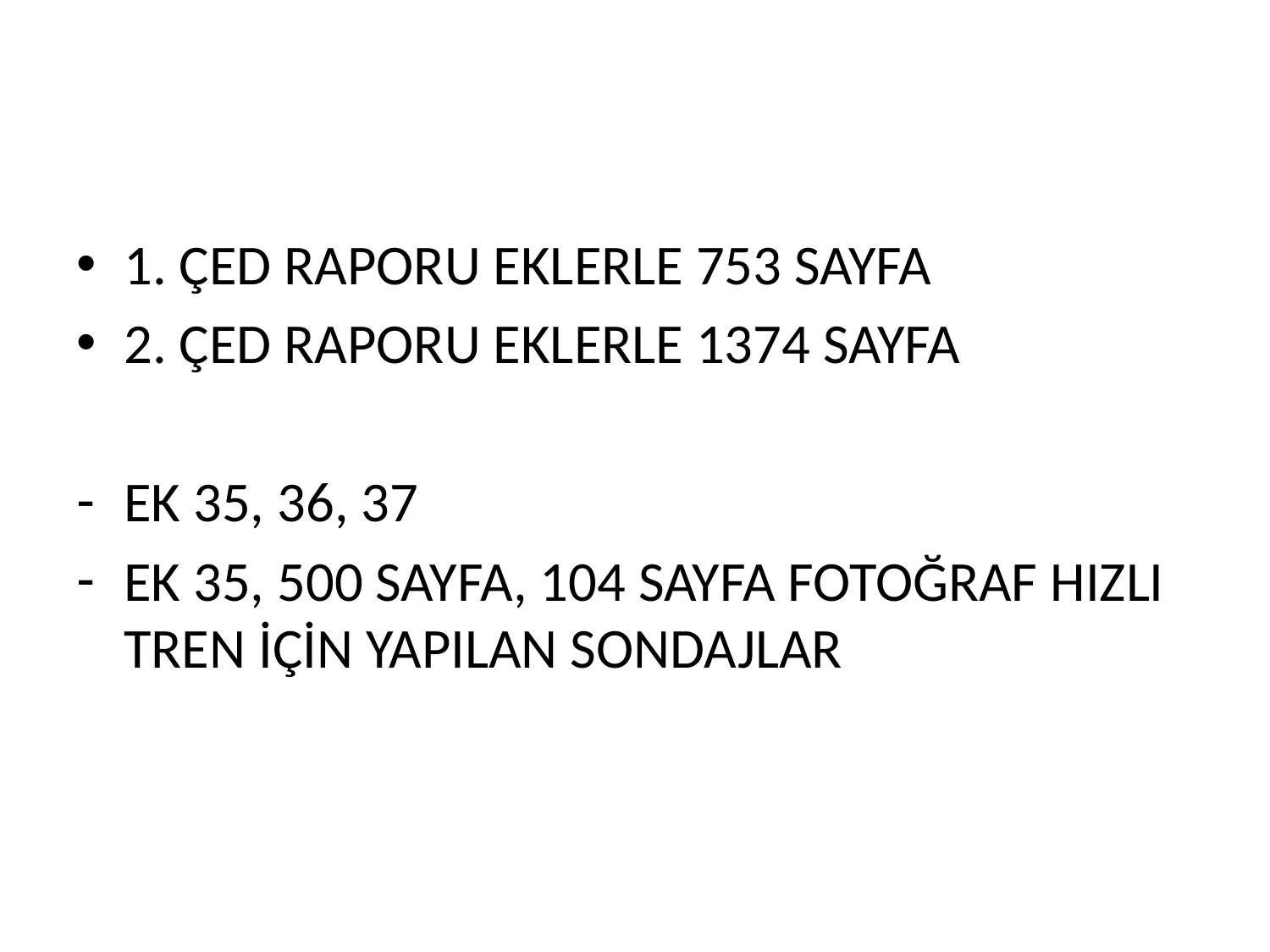

#
1. ÇED RAPORU EKLERLE 753 SAYFA
2. ÇED RAPORU EKLERLE 1374 SAYFA

EK 35, 36, 37
EK 35, 500 SAYFA, 104 SAYFA FOTOĞRAF HIZLI TREN İÇİN YAPILAN SONDAJLAR